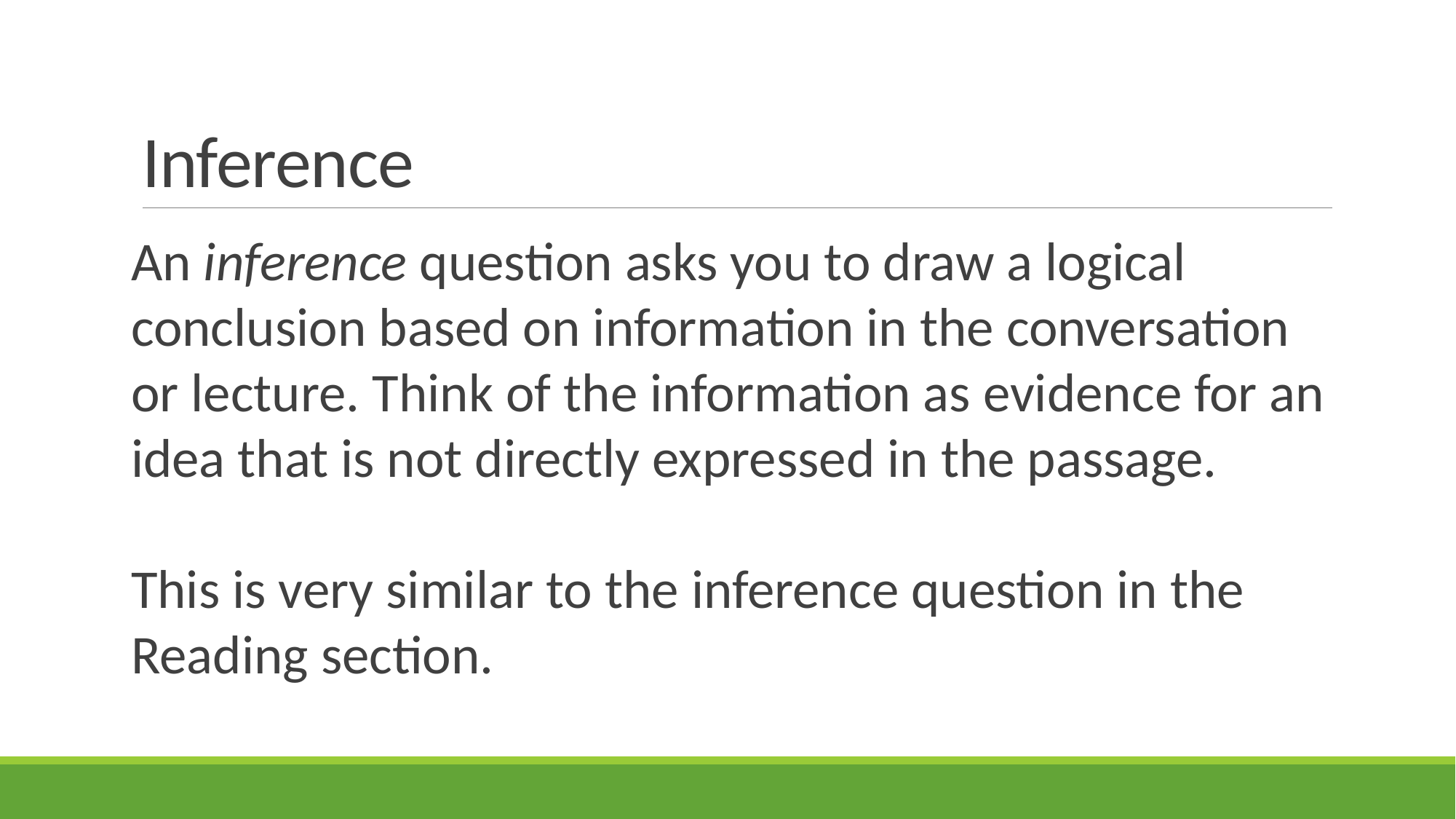

# Inference
An inference question asks you to draw a logical conclusion based on information in the conversation or lecture. Think of the information as evidence for an idea that is not directly expressed in the passage.

This is very similar to the inference question in the Reading section.